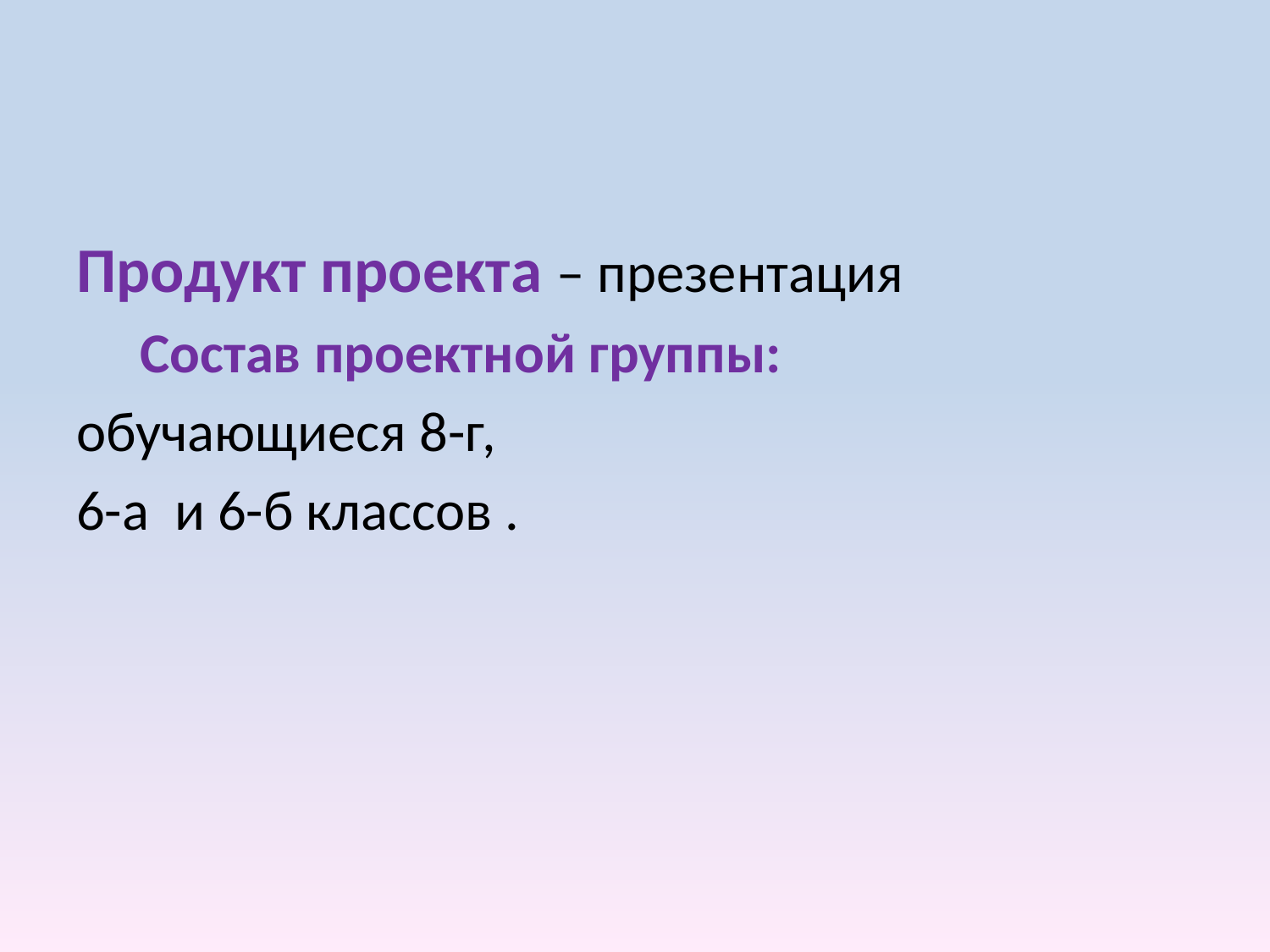

#
Продукт проекта – презентация
Состав проектной группы:
обучающиеся 8-г,
6-а  и 6-б классов .